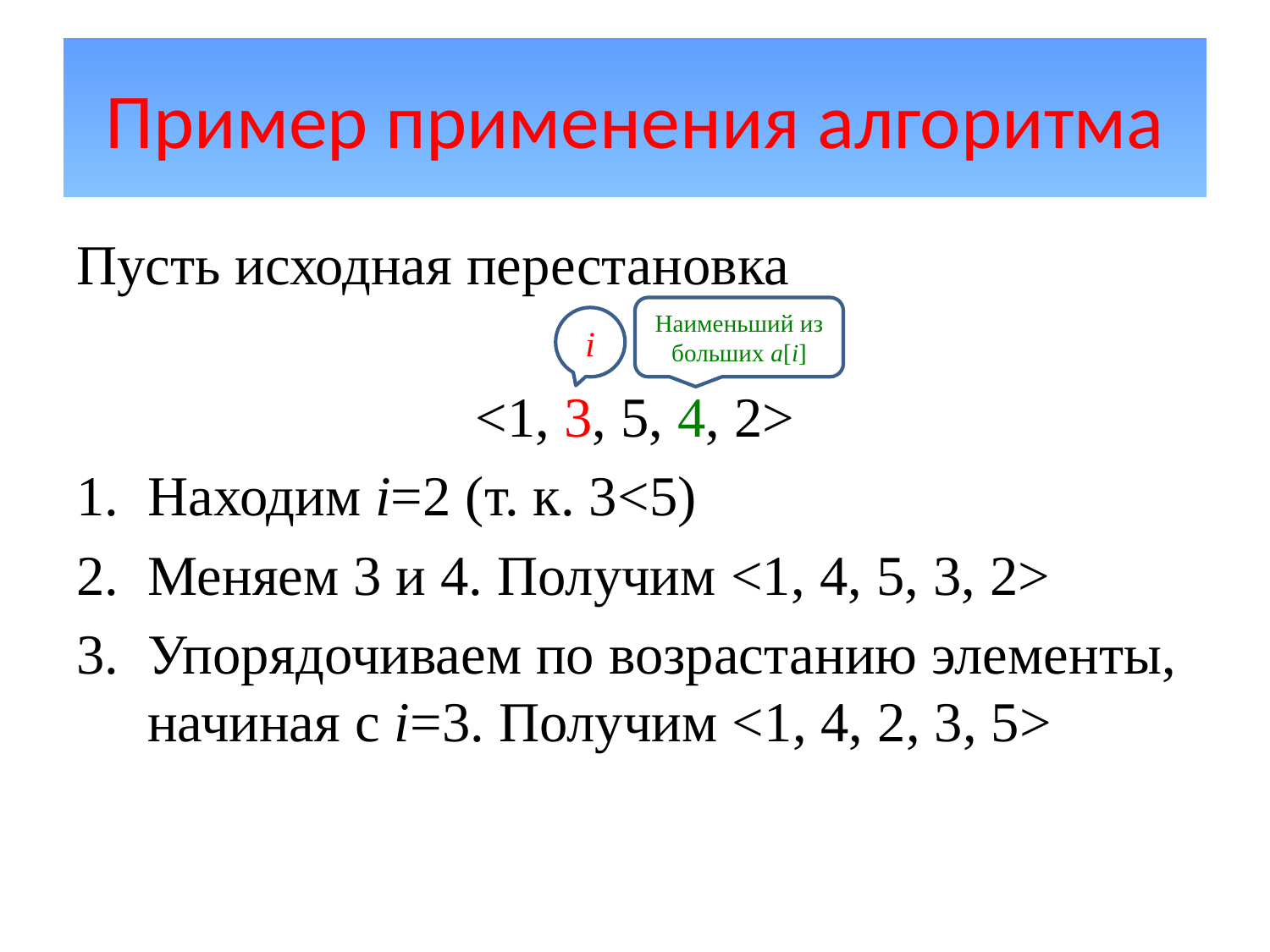

# Пример применения алгоритма
Пусть исходная перестановка
<1, 3, 5, 4, 2>
Находим i=2 (т. к. 3<5)
Меняем 3 и 4. Получим <1, 4, 5, 3, 2>
Упорядочиваем по возрастанию элементы, начиная с i=3. Получим <1, 4, 2, 3, 5>
Наименьший из больших a[i]
i